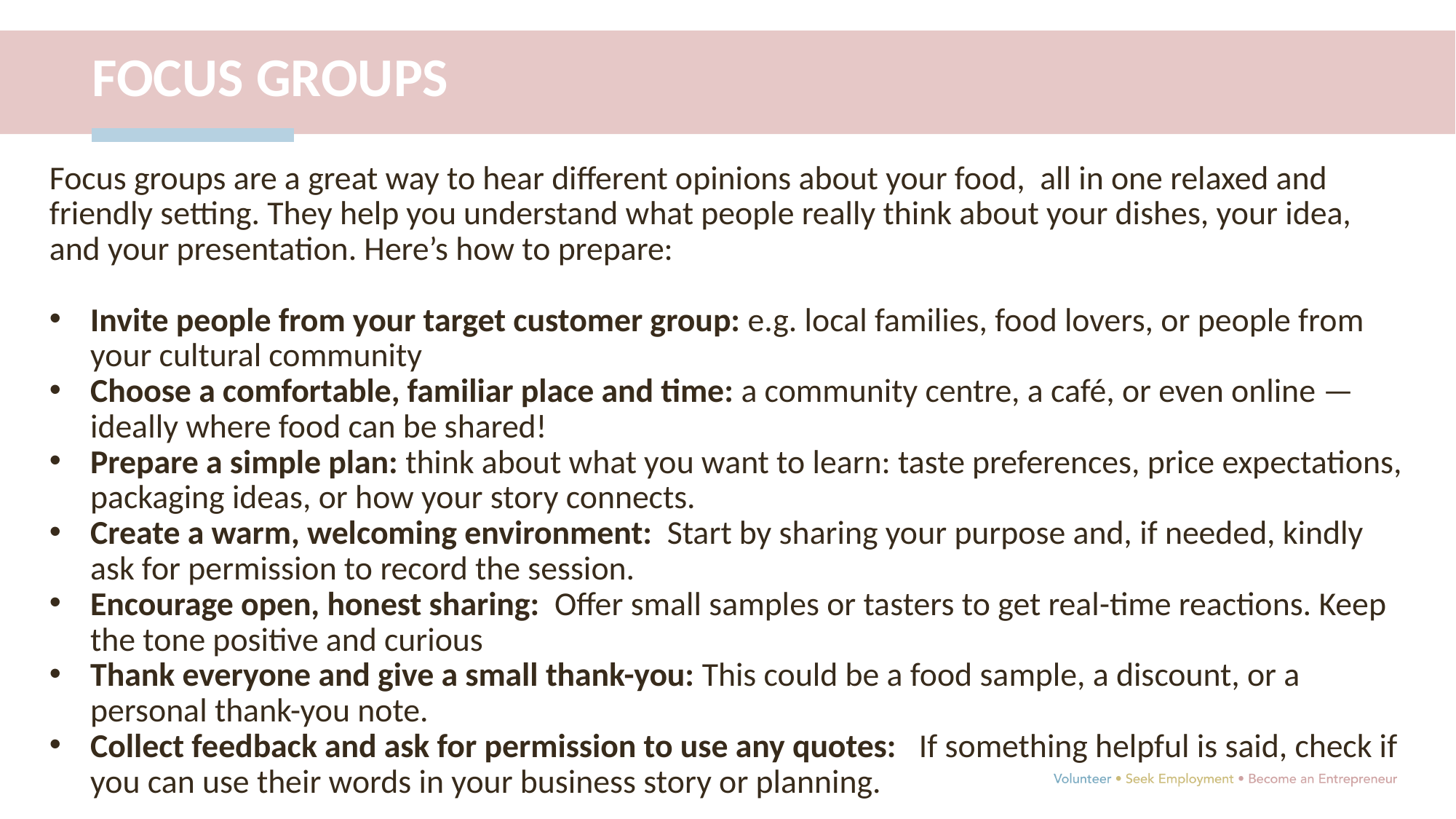

FOCUS GROUPS
Focus groups are a great way to hear different opinions about your food,  all in one relaxed and friendly setting. They help you understand what people really think about your dishes, your idea, and your presentation. Here’s how to prepare:

Invite people from your target customer group: e.g. local families, food lovers, or people from your cultural community
Choose a comfortable, familiar place and time: a community centre, a café, or even online — ideally where food can be shared!
Prepare a simple plan: think about what you want to learn: taste preferences, price expectations, packaging ideas, or how your story connects.
Create a warm, welcoming environment:  Start by sharing your purpose and, if needed, kindly ask for permission to record the session.
Encourage open, honest sharing:  Offer small samples or tasters to get real-time reactions. Keep the tone positive and curious
Thank everyone and give a small thank-you: This could be a food sample, a discount, or a personal thank-you note.
Collect feedback and ask for permission to use any quotes:   If something helpful is said, check if you can use their words in your business story or planning.